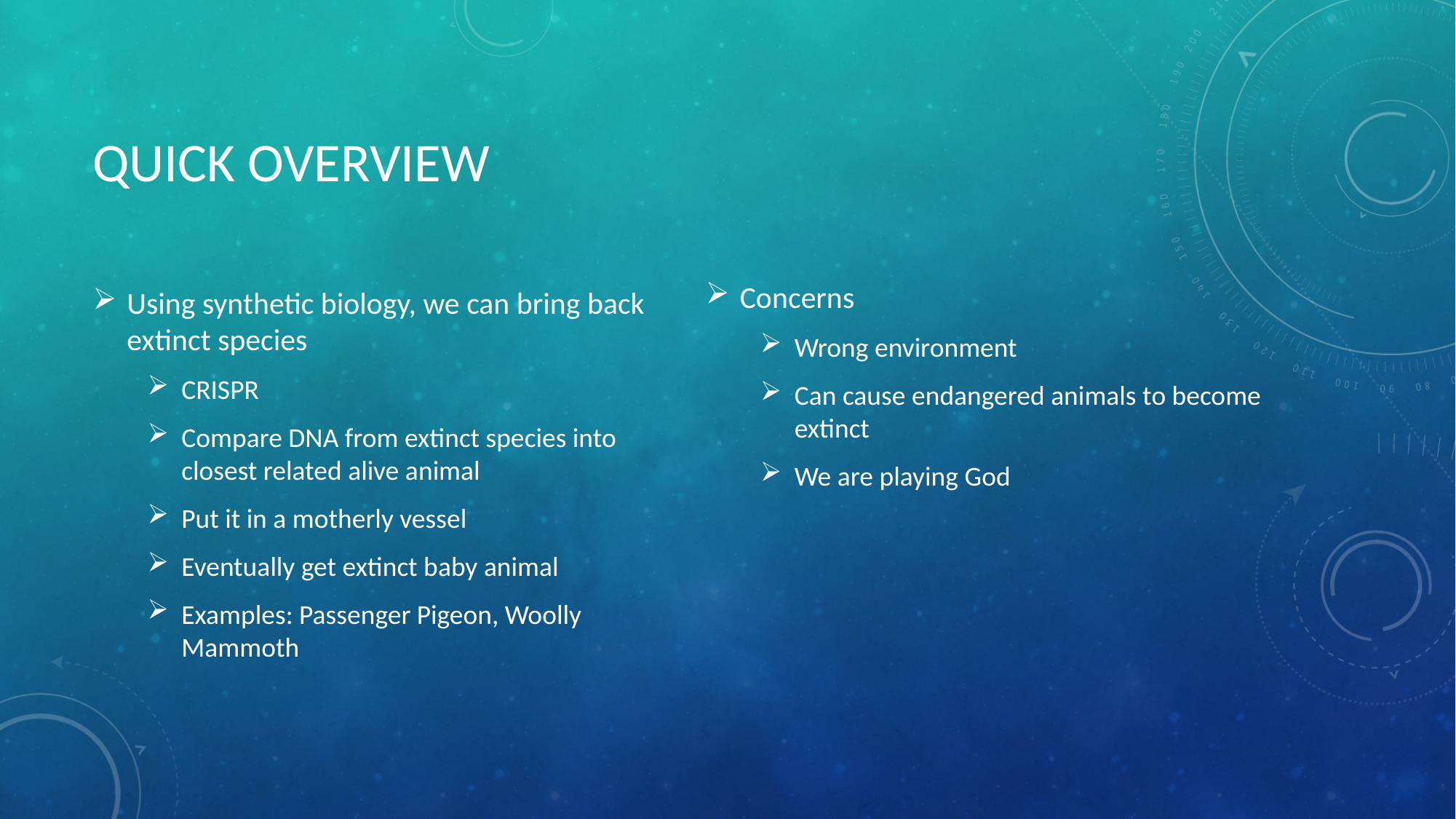

# Quick Overview
Concerns
Wrong environment
Can cause endangered animals to become extinct
We are playing God

Using synthetic biology, we can bring back extinct species
CRISPR
Compare DNA from extinct species into closest related alive animal
Put it in a motherly vessel
Eventually get extinct baby animal
Examples: Passenger Pigeon, Woolly Mammoth